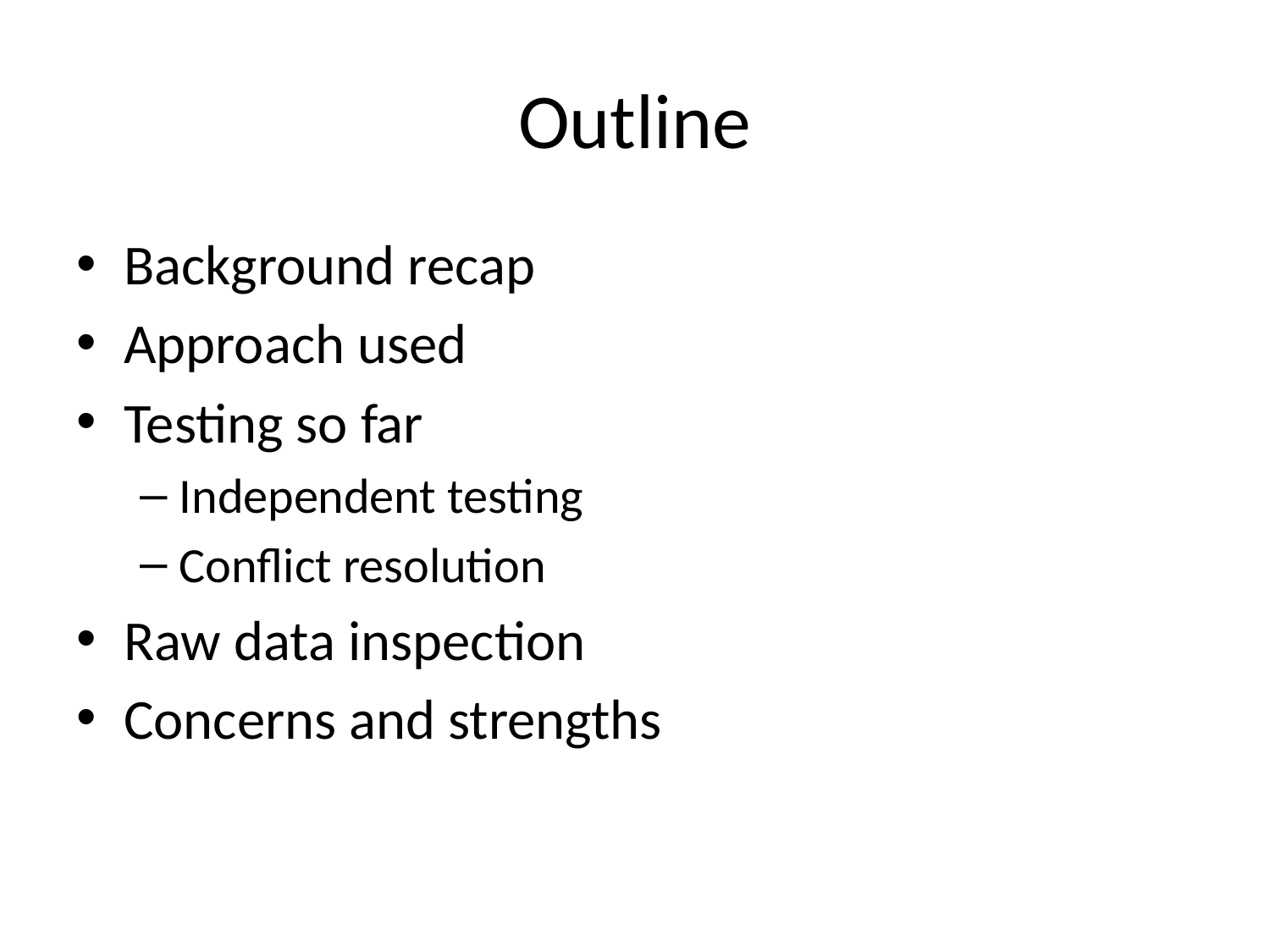

# Outline
Background recap
Approach used
Testing so far
Independent testing
Conflict resolution
Raw data inspection
Concerns and strengths